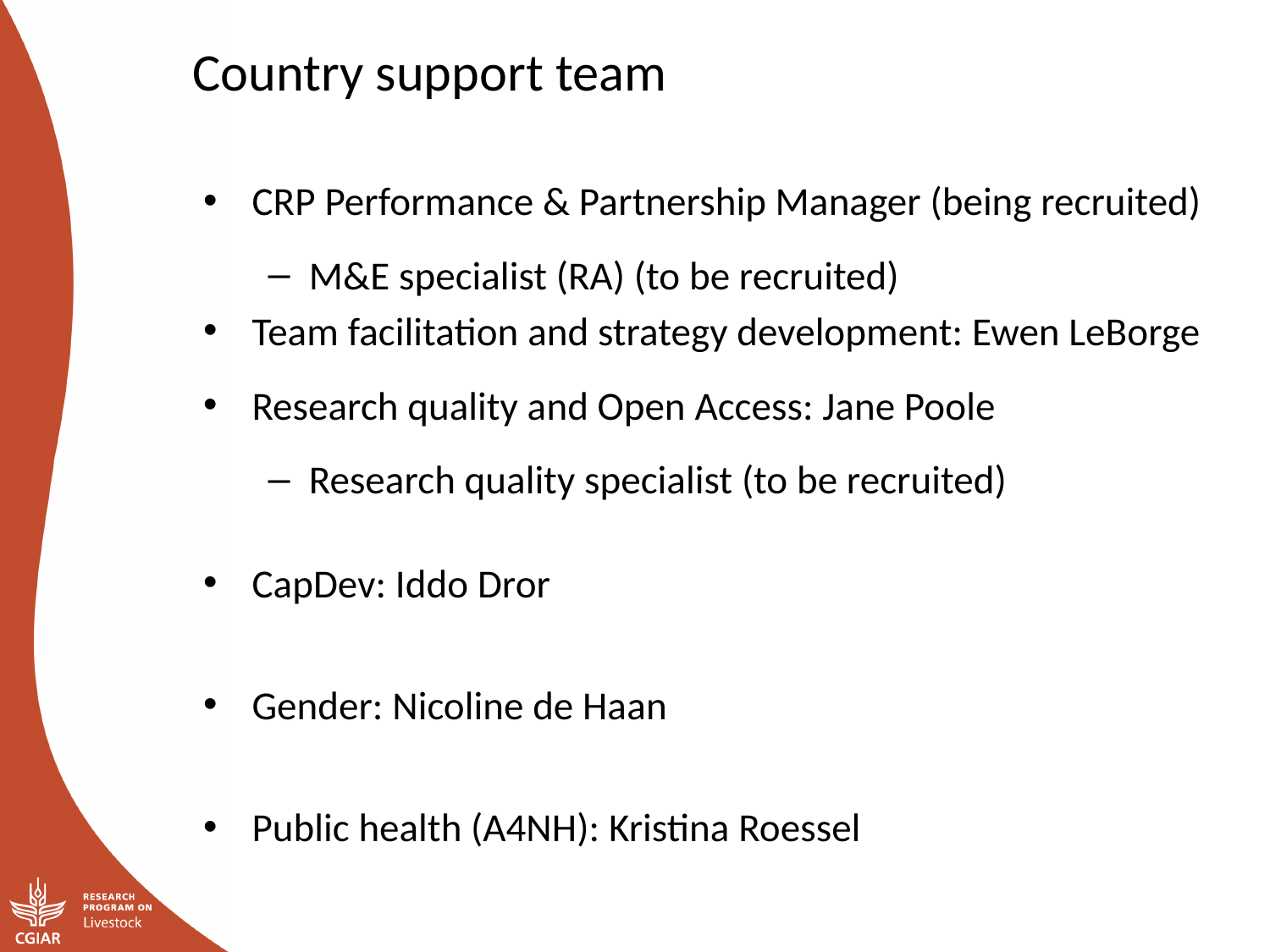

Country support team
CRP Performance & Partnership Manager (being recruited)
M&E specialist (RA) (to be recruited)
Team facilitation and strategy development: Ewen LeBorge
Research quality and Open Access: Jane Poole
Research quality specialist (to be recruited)
CapDev: Iddo Dror
Gender: Nicoline de Haan
Public health (A4NH): Kristina Roessel